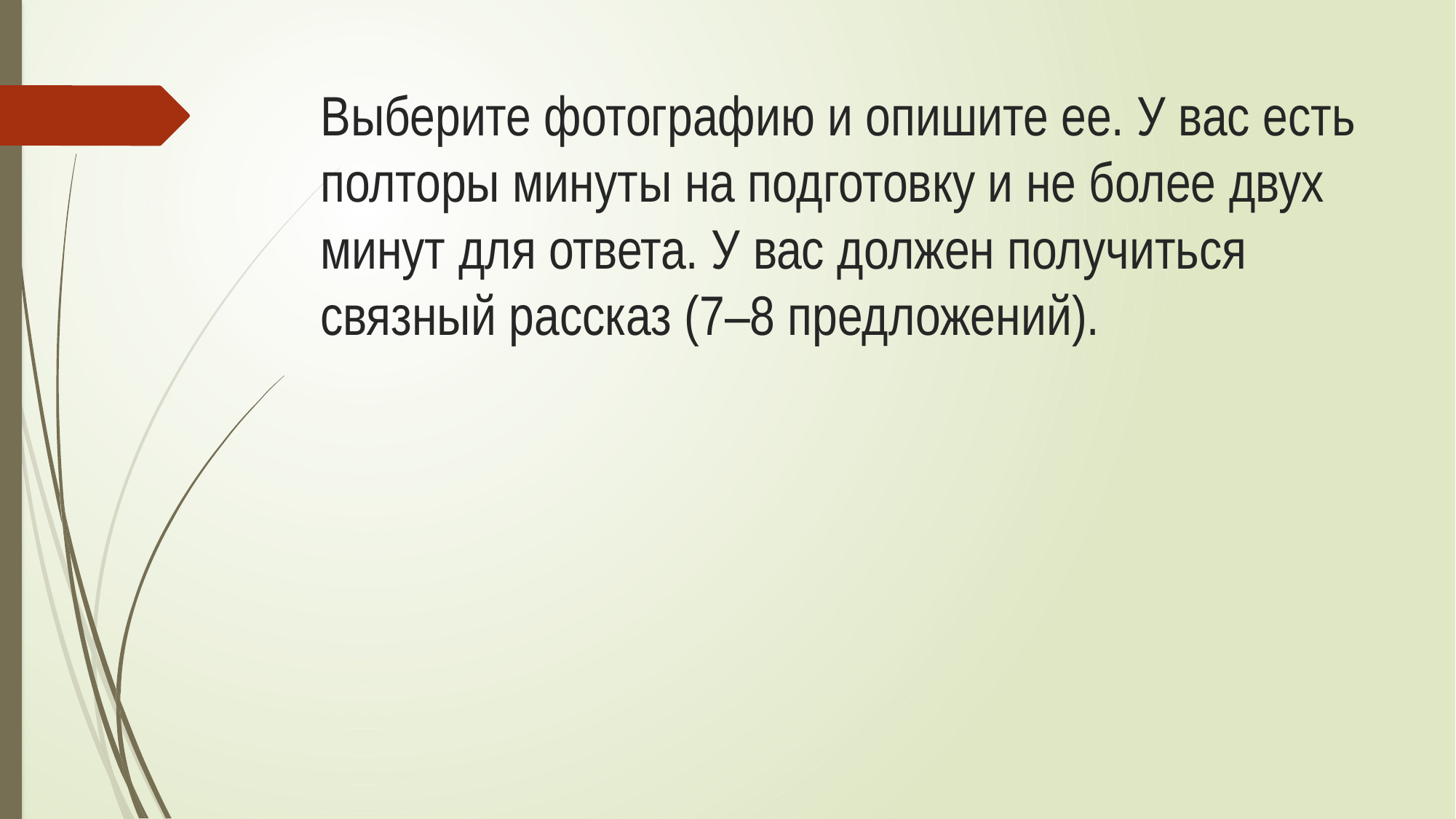

# Выберите фотографию и опишите ее. У вас есть полторы минуты на подготовку и не более двух минут для ответа. У вас должен получиться связный рассказ (7–8 предложений).